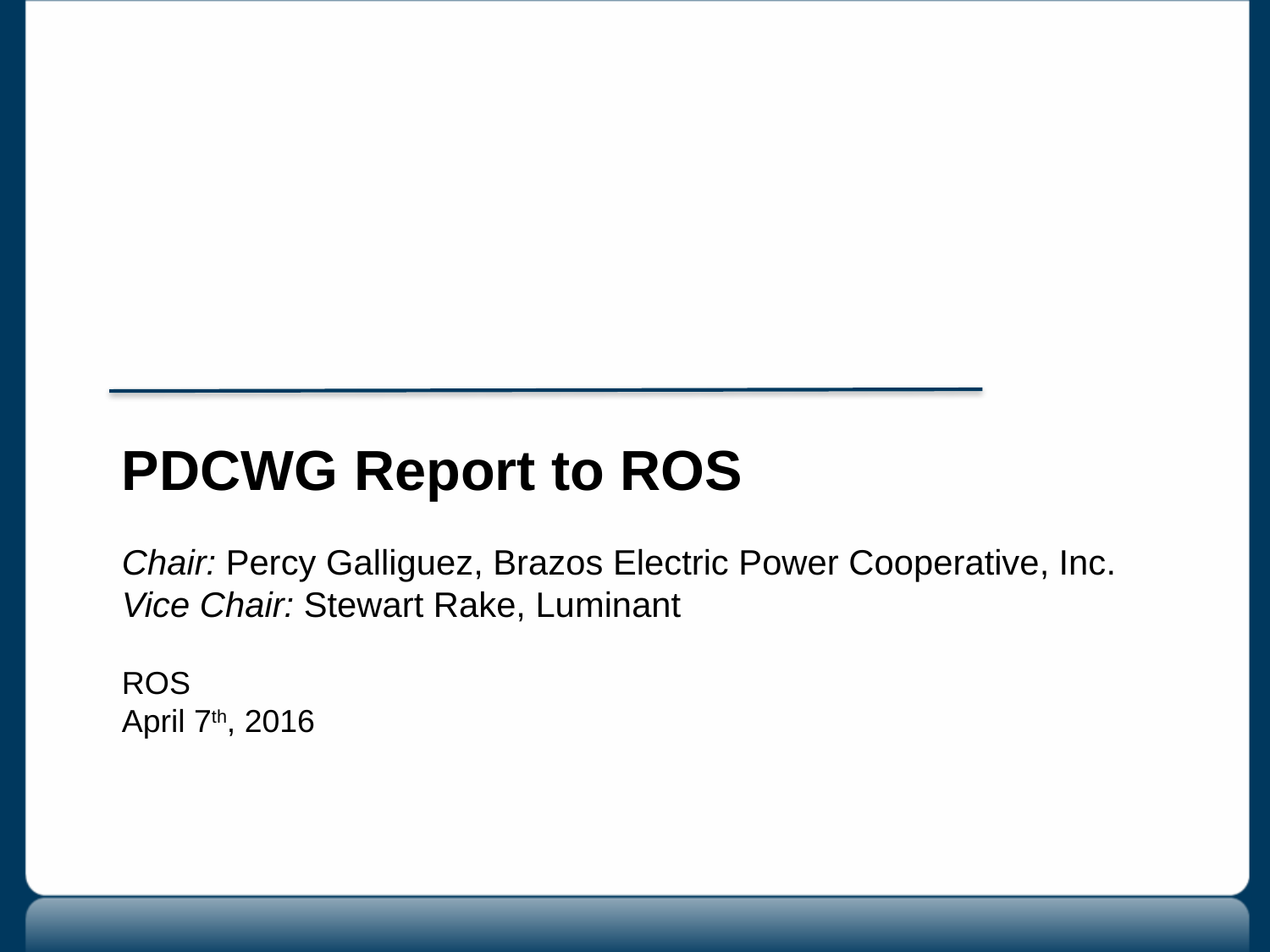

PDCWG Report to ROS

Chair: Percy Galliguez, Brazos Electric Power Cooperative, Inc.
Vice Chair: Stewart Rake, Luminant

ROS
April 7th, 2016